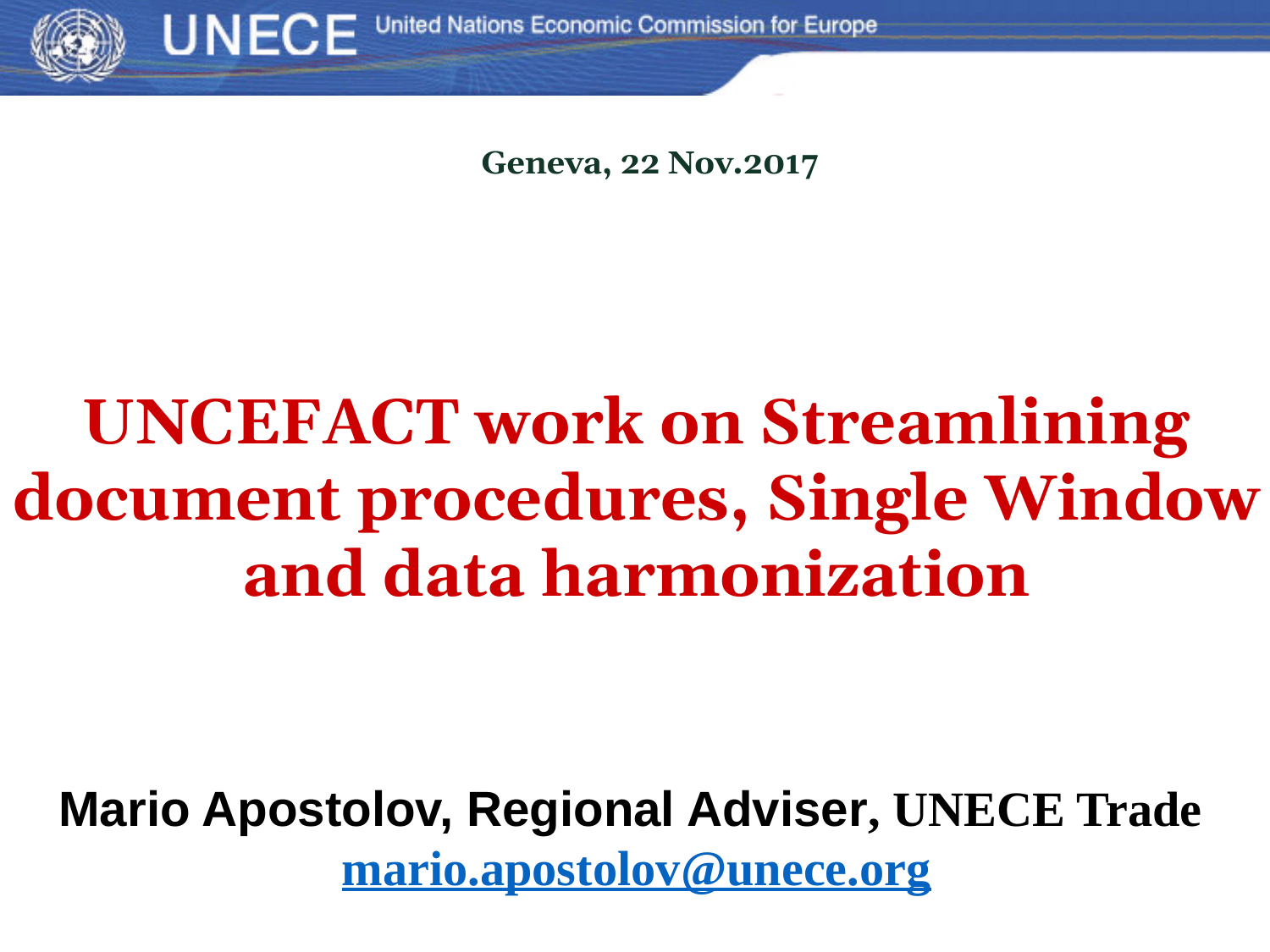

Geneva, 22 Nov.2017

UNCEFACT work on Streamlining document procedures, Single Window and data harmonization

Mario Apostolov, Regional Adviser, UNECE Trade mario.apostolov@unece.org